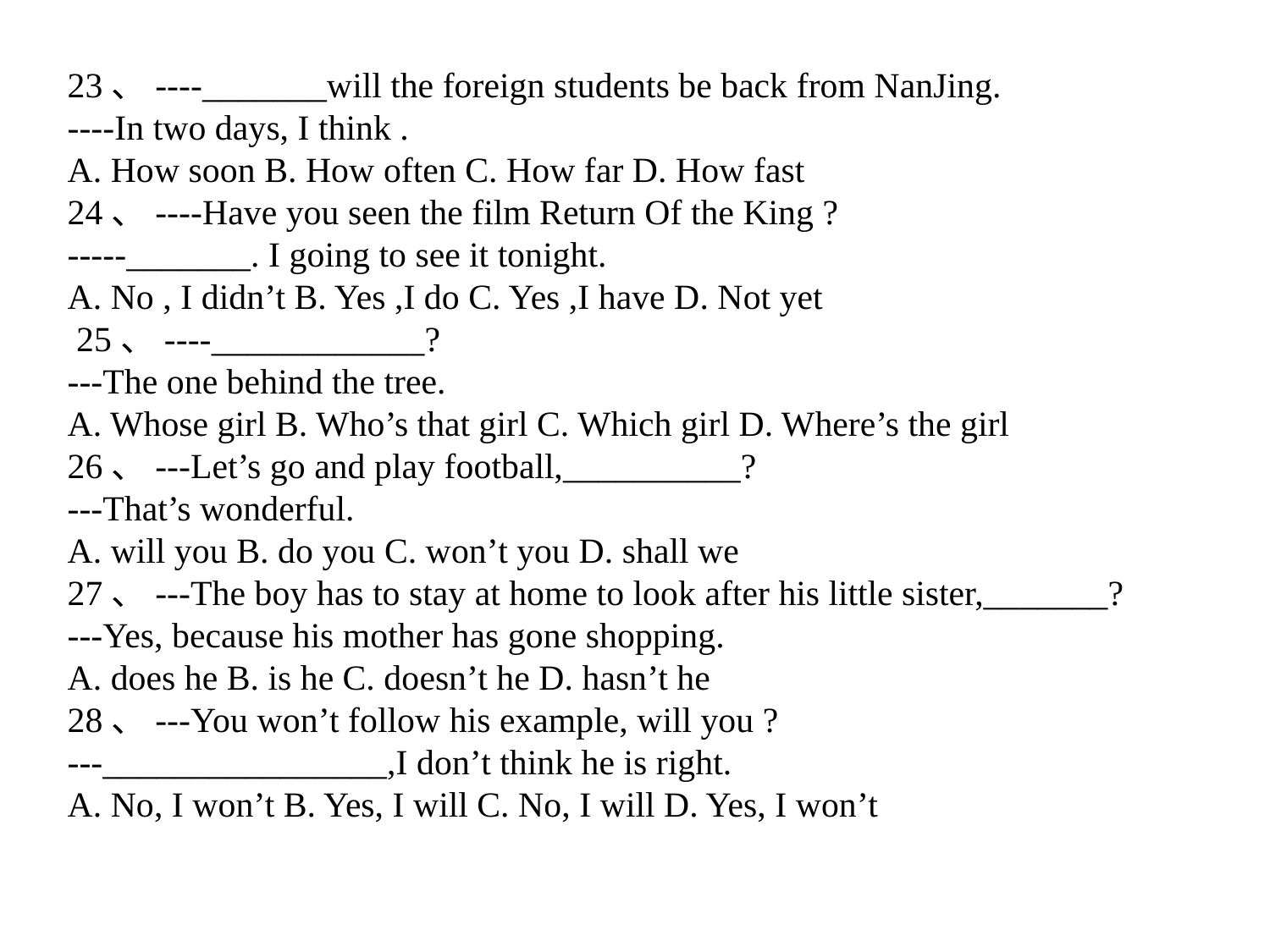

23、----_______will the foreign students be back from NanJing.
----In two days, I think .
A. How soon B. How often C. How far D. How fast
24、----Have you seen the film Return Of the King ?
-----_______. I going to see it tonight.
A. No , I didn’t B. Yes ,I do C. Yes ,I have D. Not yet
 25、----____________?
---The one behind the tree.
A. Whose girl B. Who’s that girl C. Which girl D. Where’s the girl
26、---Let’s go and play football,__________?
---That’s wonderful.
A. will you B. do you C. won’t you D. shall we
27、---The boy has to stay at home to look after his little sister,_______?
---Yes, because his mother has gone shopping.
A. does he B. is he C. doesn’t he D. hasn’t he
28、---You won’t follow his example, will you ?
---________________,I don’t think he is right.
A. No, I won’t B. Yes, I will C. No, I will D. Yes, I won’t